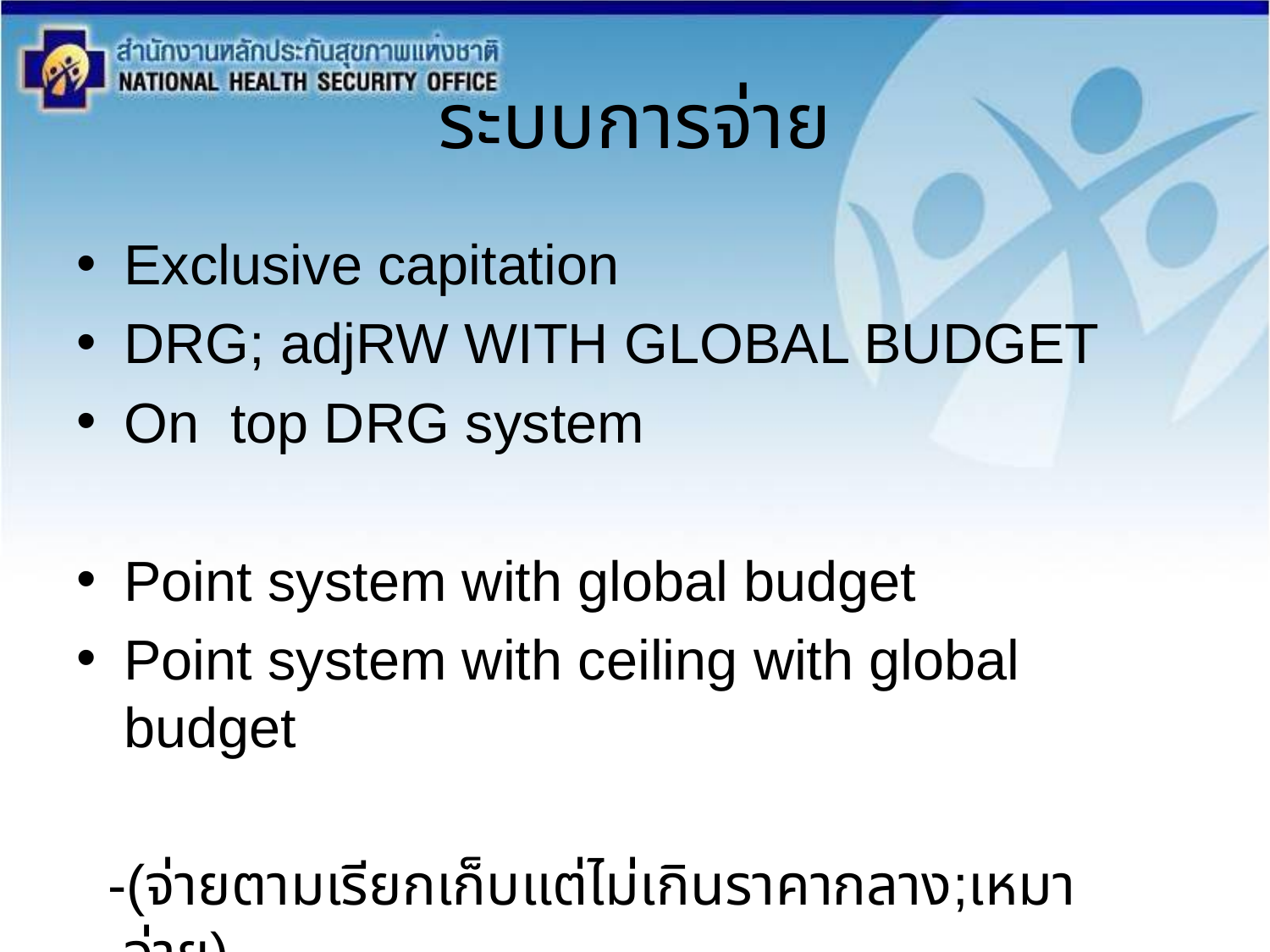

# ระบบการจ่าย
Exclusive capitation
DRG; adjRW WITH GLOBAL BUDGET
On  top DRG system

Point system with global budget
Point system with ceiling with global budget

  -(จ่ายตามเรียกเก็บแต่ไม่เกินราคากลาง;เหมาจ่าย)-